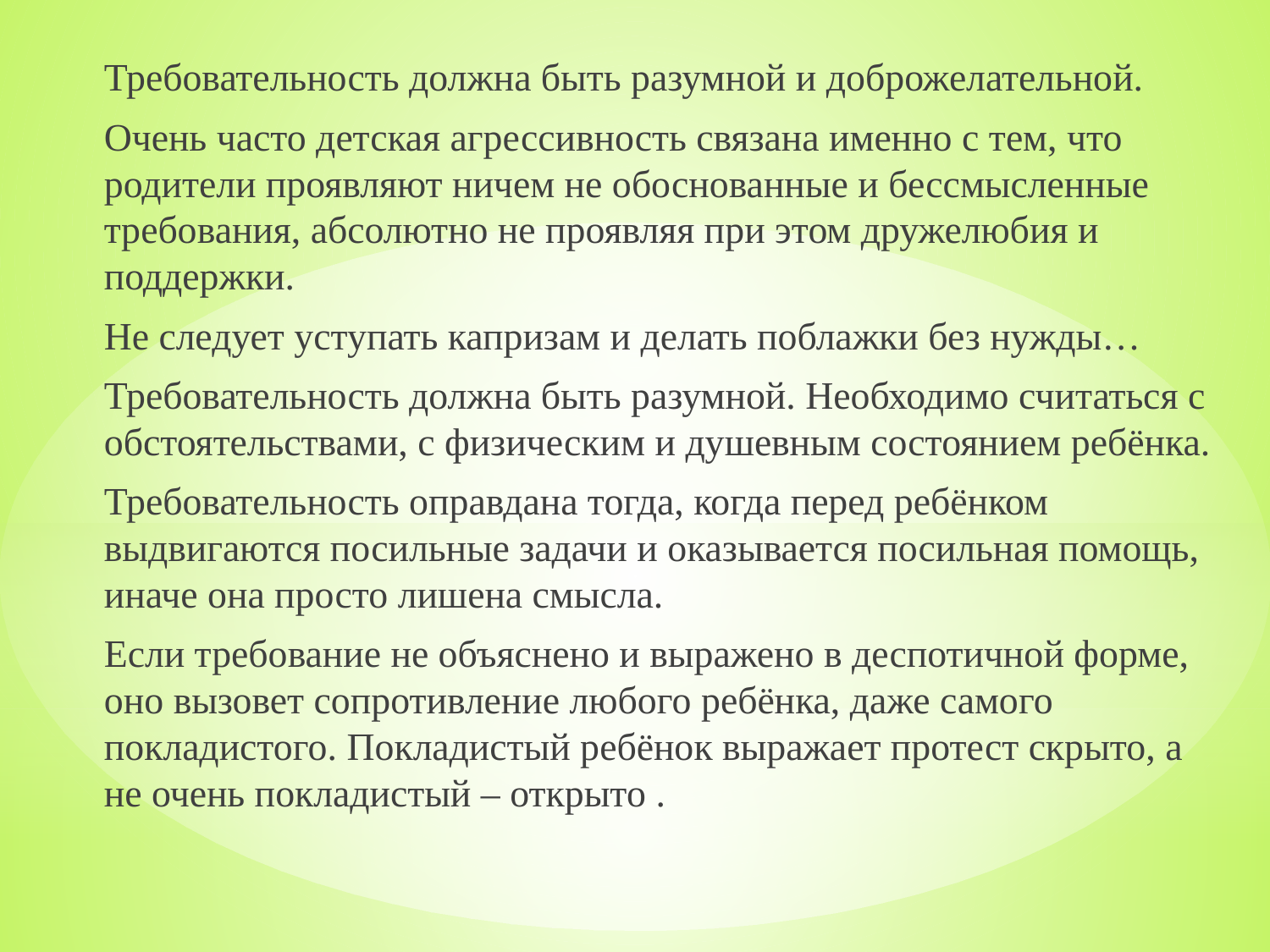

Требовательность должна быть разумной и доброжелательной.
Очень часто детская агрессивность связана именно с тем, что родители проявляют ничем не обоснованные и бессмысленные требования, абсолютно не проявляя при этом дружелюбия и поддержки.
Не следует уступать капризам и делать поблажки без нужды…
Требовательность должна быть разумной. Необходимо считаться с обстоятельствами, с физическим и душевным состоянием ребёнка.
Требовательность оправдана тогда, когда перед ребёнком выдвигаются посильные задачи и оказывается посильная помощь, иначе она просто лишена смысла.
Если требование не объяснено и выражено в деспотичной форме, оно вызовет сопротивление любого ребёнка, даже самого покладистого. Покладистый ребёнок выражает протест скрыто, а не очень покладистый – открыто .